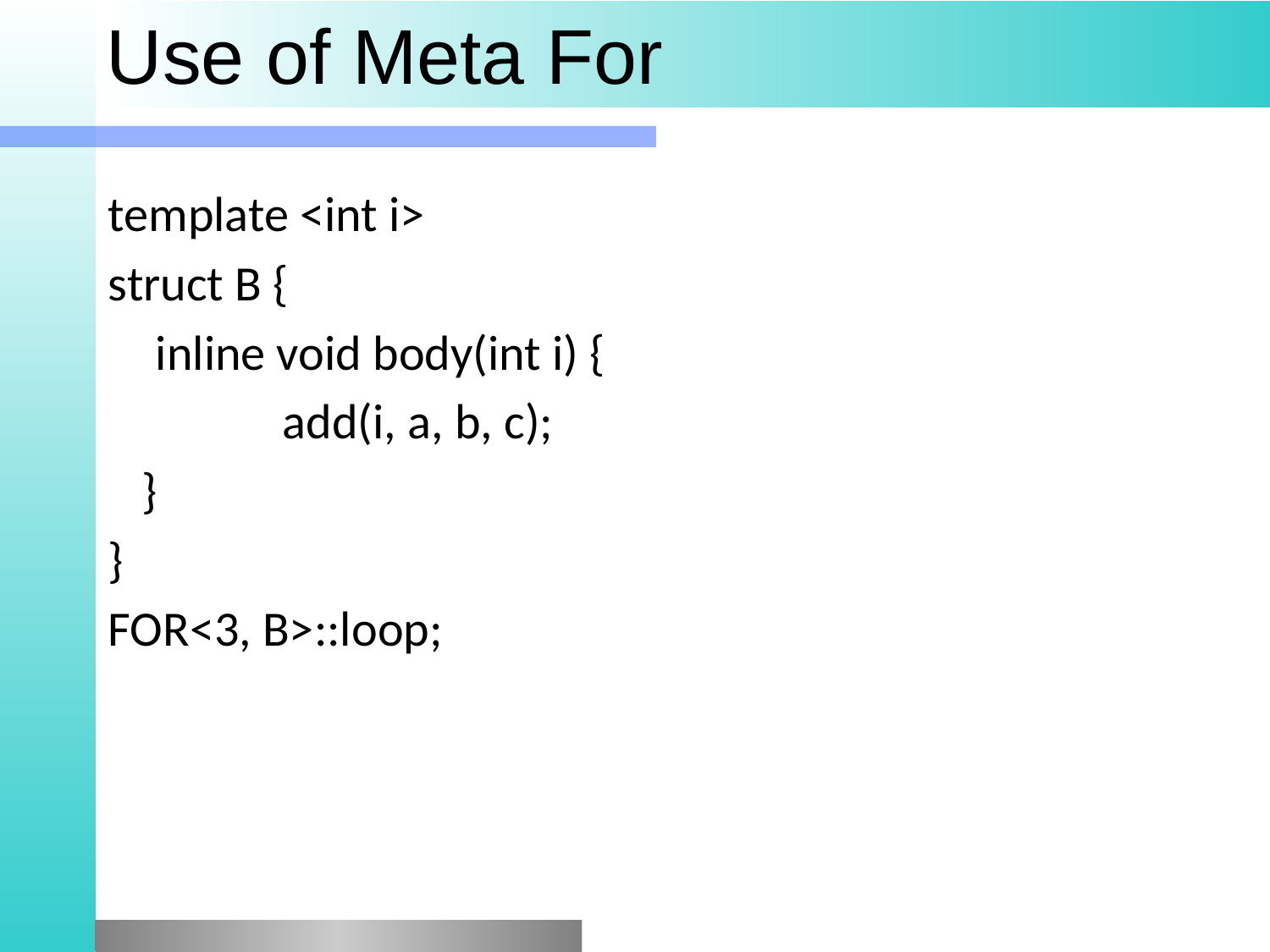

# Use of Meta For
template <int i>
struct B {
	inline void body(int i) {
		add(i, a, b, c);
   }
}
FOR<3, B>::loop;